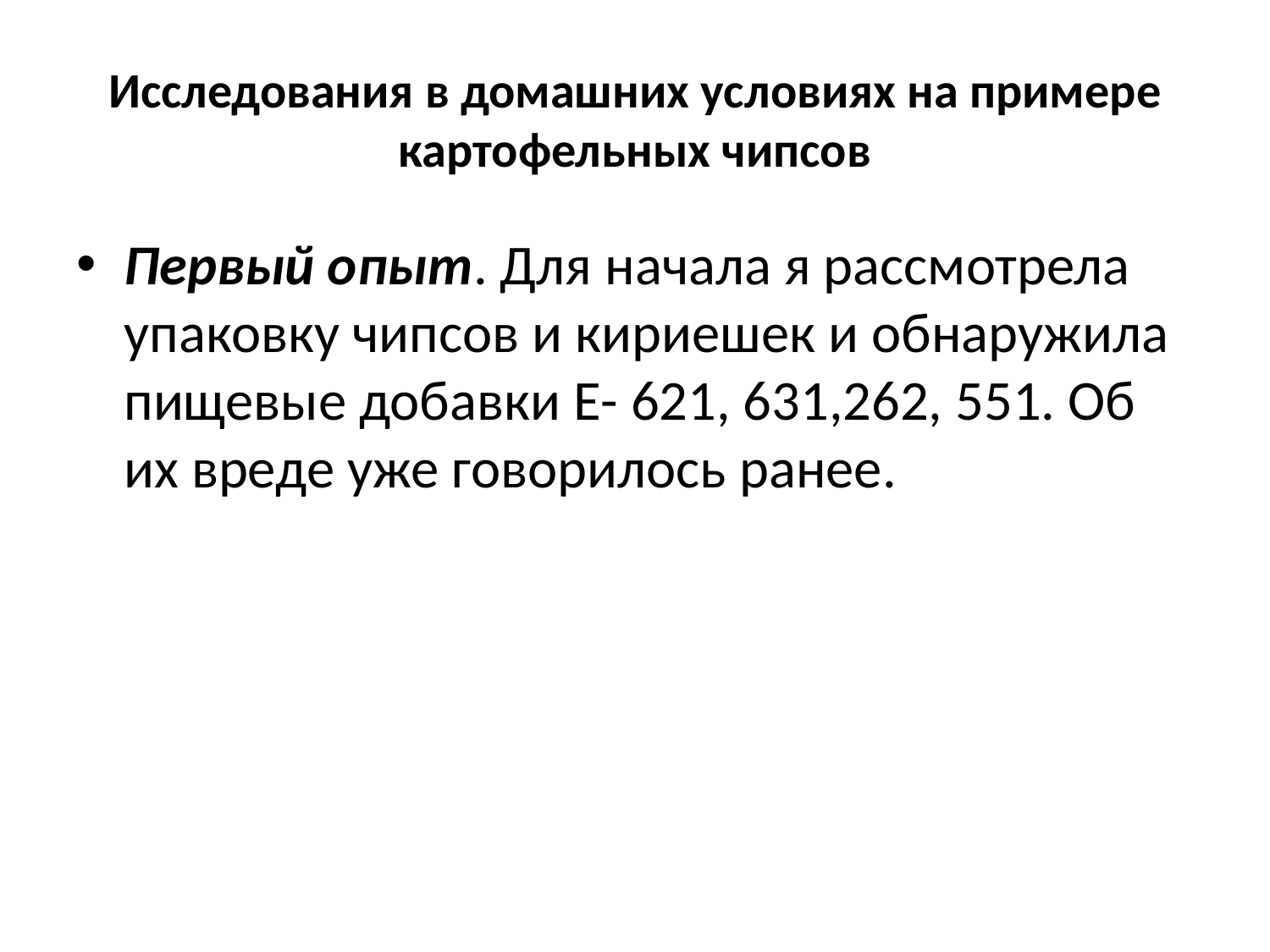

# Исследования в домашних условиях на примере картофельных чипсов
Первый опыт. Для начала я рассмотрела упаковку чипсов и кириешек и обнаружила пищевые добавки Е- 621, 631,262, 551. Об их вреде уже говорилось ранее.